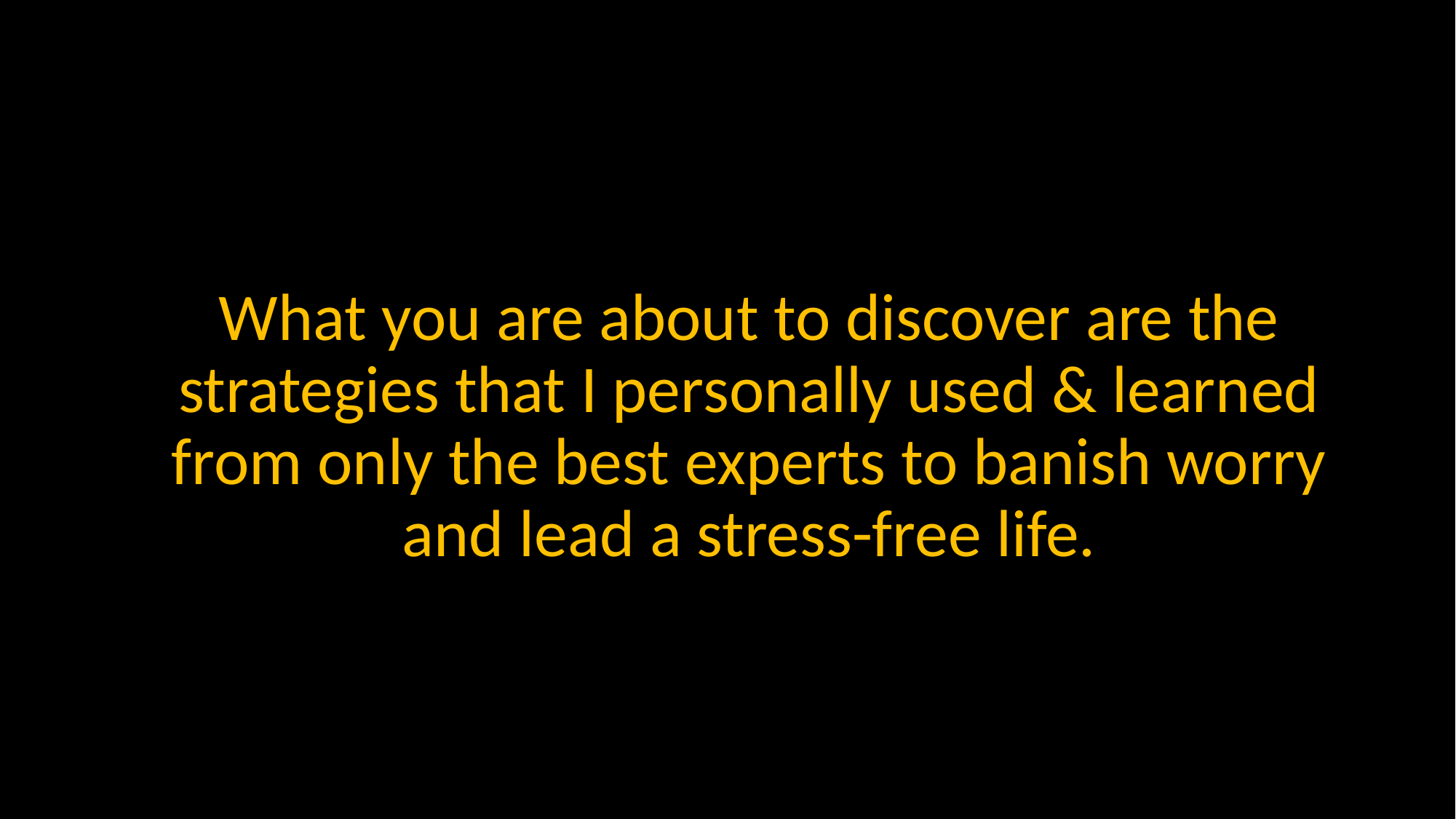

What you are about to discover are the strategies that I personally used & learned from only the best experts to banish worry and lead a stress-free life.